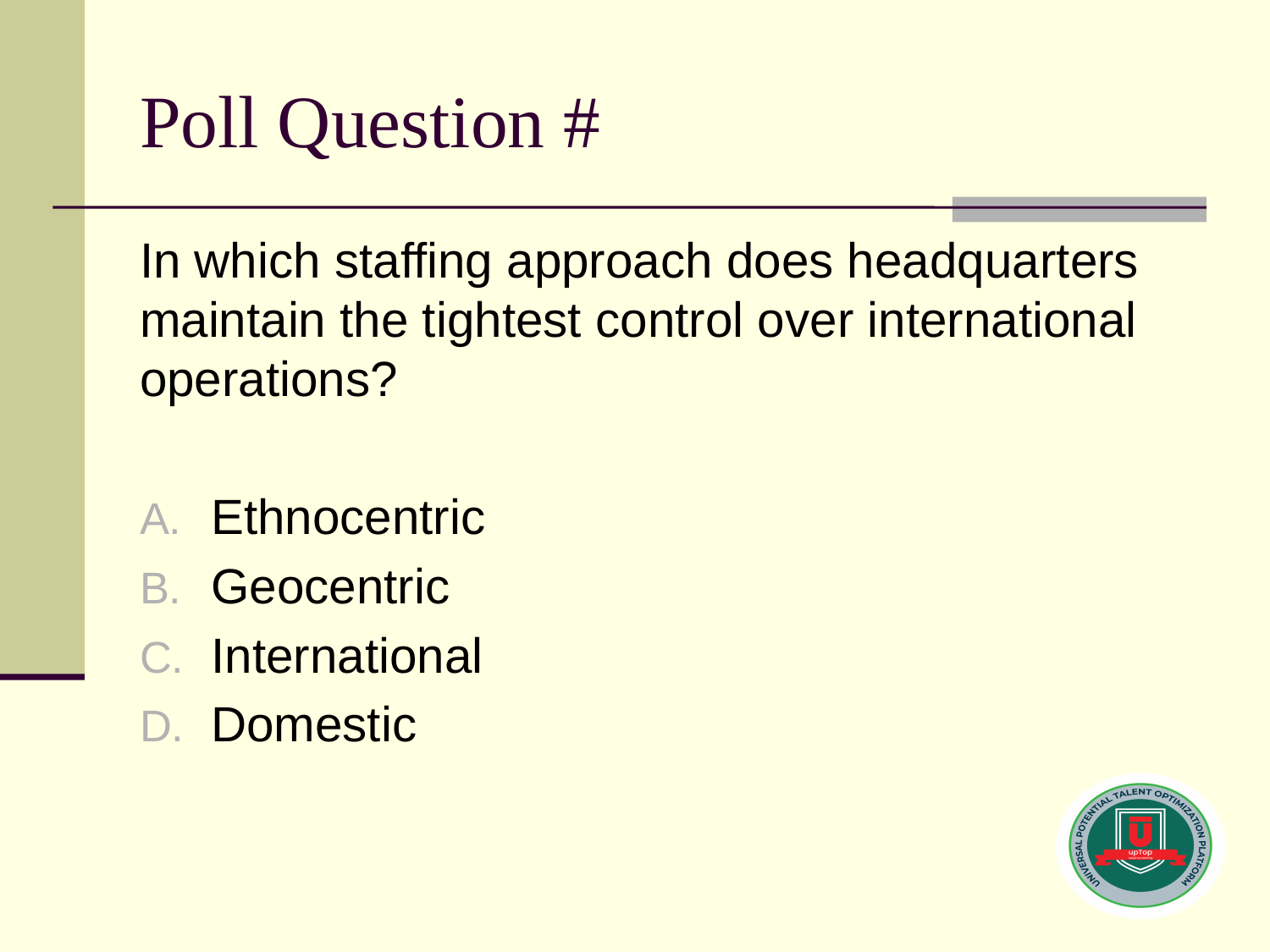

# Poll Question #
In which staffing approach does headquarters maintain the tightest control over international operations?

Ethnocentric
Geocentric
International
Domestic